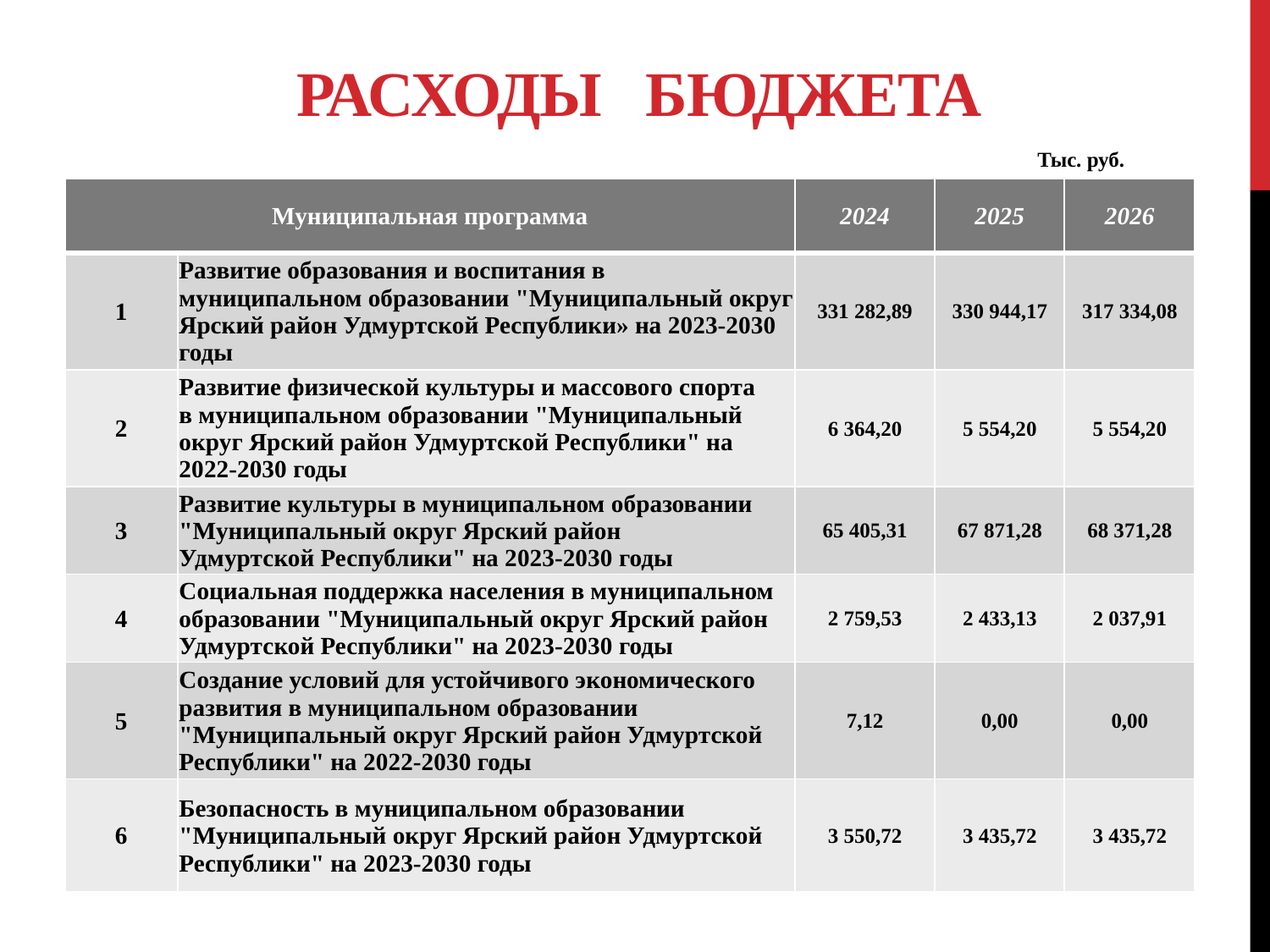

# Расходы   бюджета
Тыс. руб.
| Муниципальная программа |  | 2024 | 2025 | 2026 |
| --- | --- | --- | --- | --- |
| 1 | Развитие образования и воспитания в муниципальном образовании "Муниципальный округ Ярский район Удмуртской Республики» на 2023-2030 годы | 331 282,89 | 330 944,17 | 317 334,08 |
| 2 | Развитие физической культуры и массового спорта в муниципальном образовании "Муниципальный округ Ярский район Удмуртской Республики" на 2022-2030 годы | 6 364,20 | 5 554,20 | 5 554,20 |
| 3 | Развитие культуры в муниципальном образовании "Муниципальный округ Ярский район Удмуртской Республики" на 2023-2030 годы | 65 405,31 | 67 871,28 | 68 371,28 |
| 4 | Социальная поддержка населения в муниципальном образовании "Муниципальный округ Ярский район Удмуртской Республики" на 2023-2030 годы | 2 759,53 | 2 433,13 | 2 037,91 |
| 5 | Создание условий для устойчивого экономического развития в муниципальном образовании "Муниципальный округ Ярский район Удмуртской Республики" на 2022-2030 годы | 7,12 | 0,00 | 0,00 |
| 6 | Безопасность в муниципальном образовании "Муниципальный округ Ярский район Удмуртской Республики" на 2023-2030 годы | 3 550,72 | 3 435,72 | 3 435,72 |